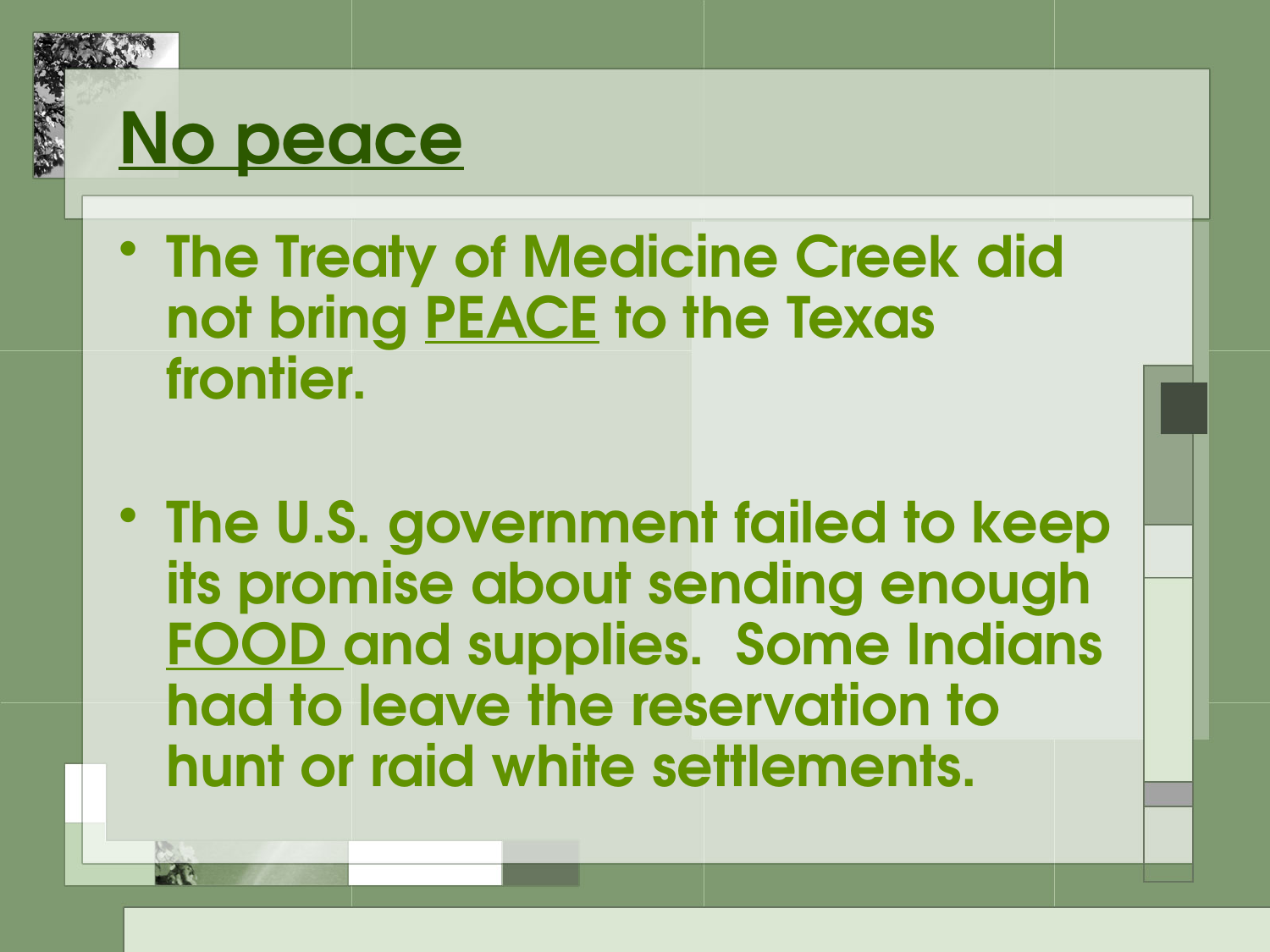

# No peace
The Treaty of Medicine Creek did not bring PEACE to the Texas frontier.

The U.S. government failed to keep its promise about sending enough FOOD and supplies.  Some Indians had to leave the reservation to hunt or raid white settlements.